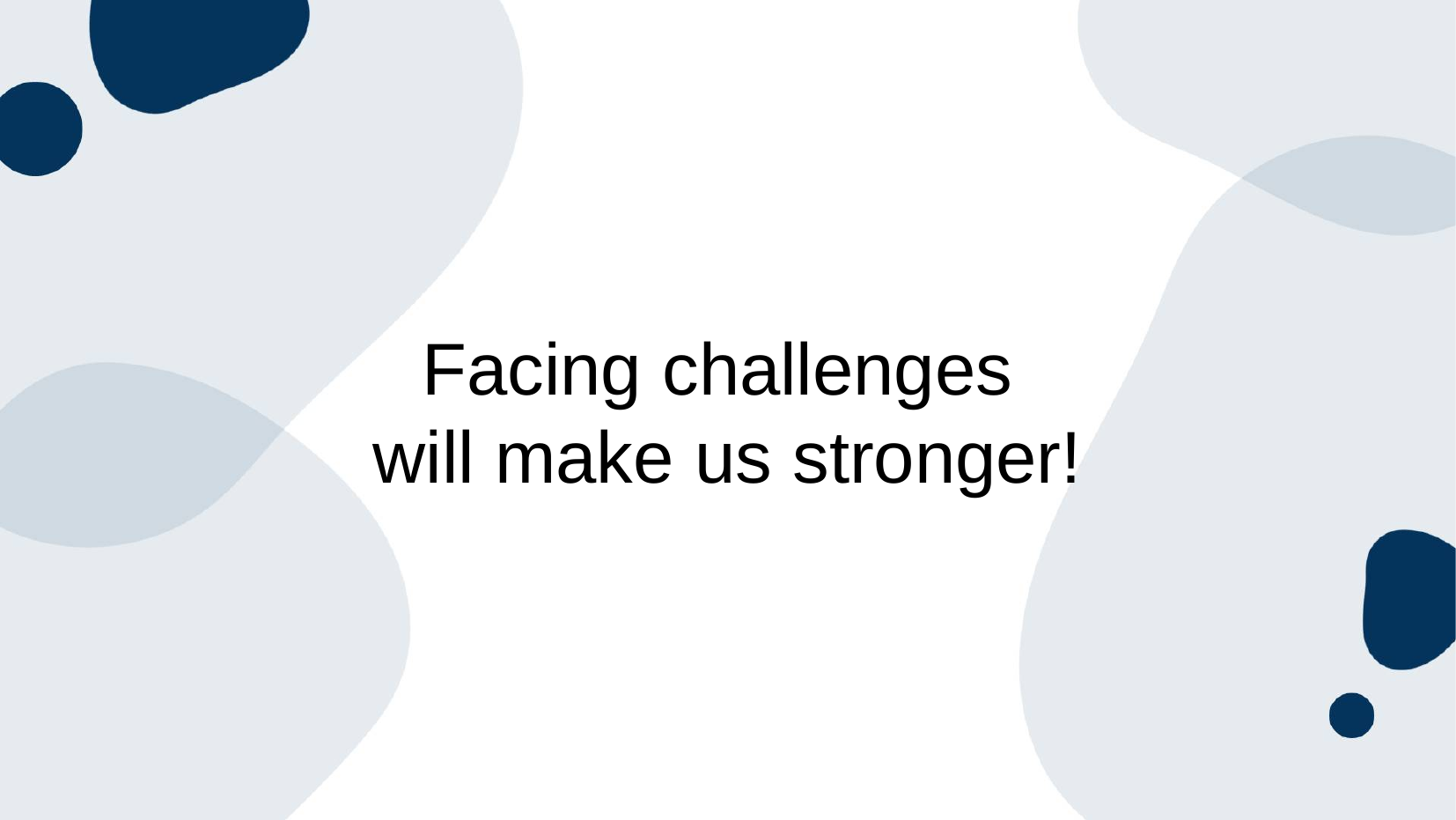

#
Facing challenges
will make us stronger!